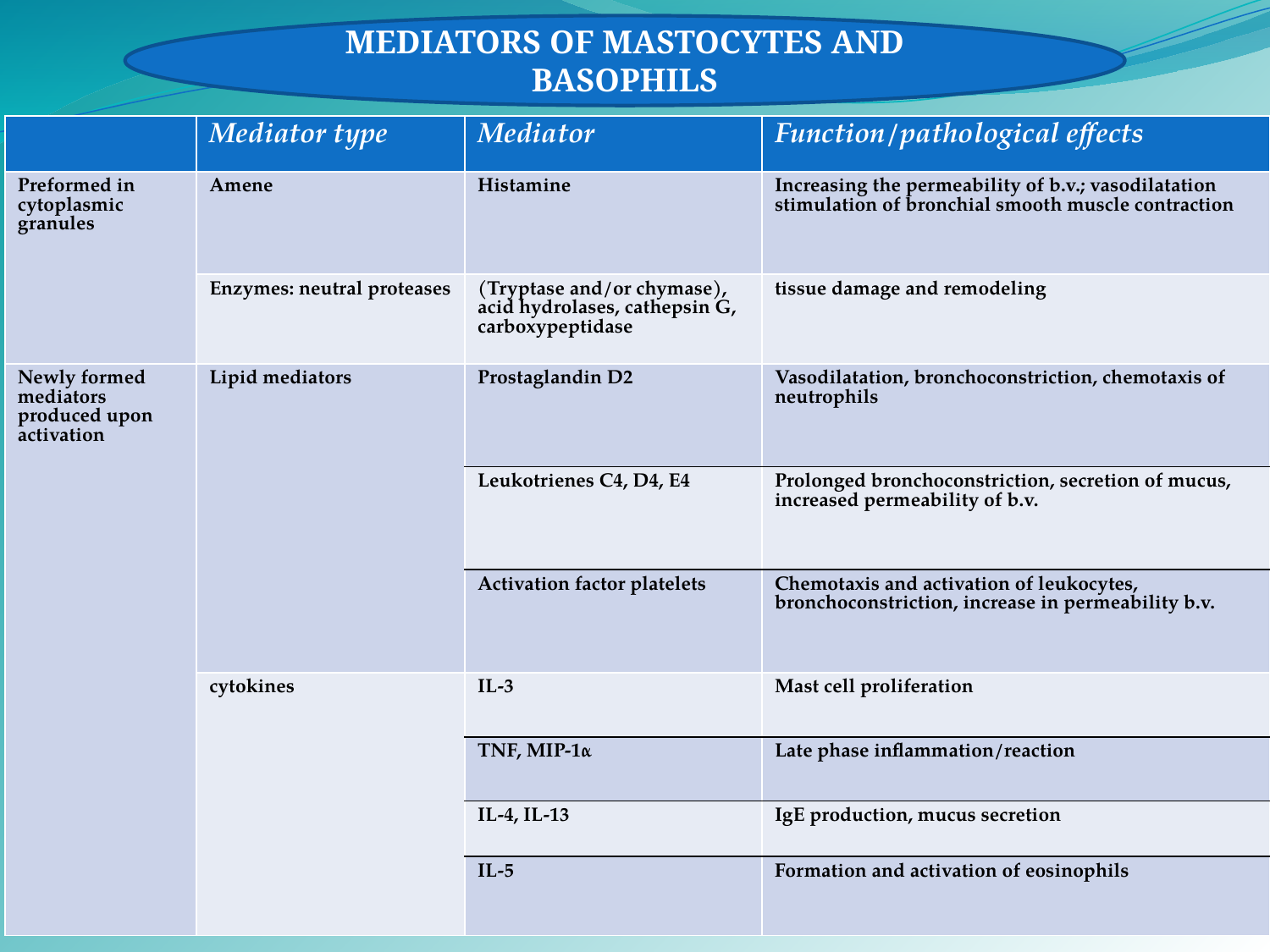

MEDIATORS OF MASTOCYTES AND BASOPHILS
|  | Mediator type | Mediator | Function/pathological effects |
| --- | --- | --- | --- |
| Preformed in cytoplasmic granules | Amene | Histamine | Increasing the permeability of b.v.; vasodilatation stimulation of bronchial smooth muscle contraction |
|  | Enzymes: neutral proteases | (Tryptase and/or chymase), acid hydrolases, cathepsin G, carboxypeptidase | tissue damage and remodeling |
| Newly formed mediators produced upon activation | Lipid mediators | Prostaglandin D2 | Vasodilatation, bronchoconstriction, chemotaxis of neutrophils |
|  |  | Leukotrienes C4, D4, E4 | Prolonged bronchoconstriction, secretion of mucus, increased permeability of b.v. |
|  |  | Activation factor platelets | Chemotaxis and activation of leukocytes, bronchoconstriction, increase in permeability b.v. |
|  | cytokines | IL-3 | Mast cell proliferation |
|  |  | TNF, MIP-1α | Late phase inflammation/reaction |
|  |  | IL-4, IL-13 | IgE production, mucus secretion |
|  |  | IL-5 | Formation and activation of eosinophils |